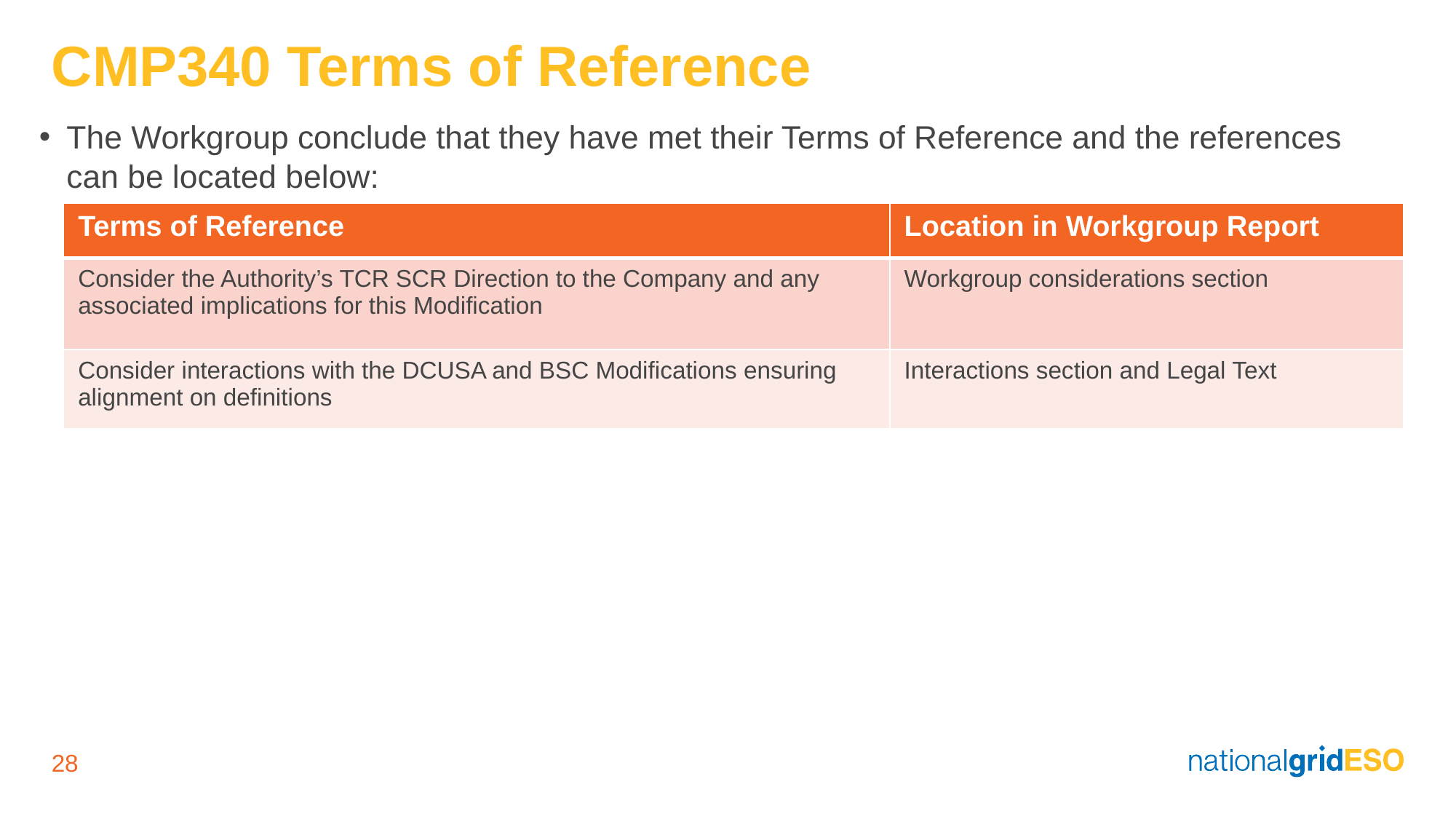

# CMP340 Terms of Reference
The Workgroup conclude that they have met their Terms of Reference and the references can be located below:

| Terms of Reference | Location in Workgroup Report |
| --- | --- |
| Consider the Authority’s TCR SCR Direction to the Company and any associated implications for this Modification | Workgroup considerations section |
| Consider interactions with the DCUSA and BSC Modifications ensuring alignment on definitions | Interactions section and Legal Text |